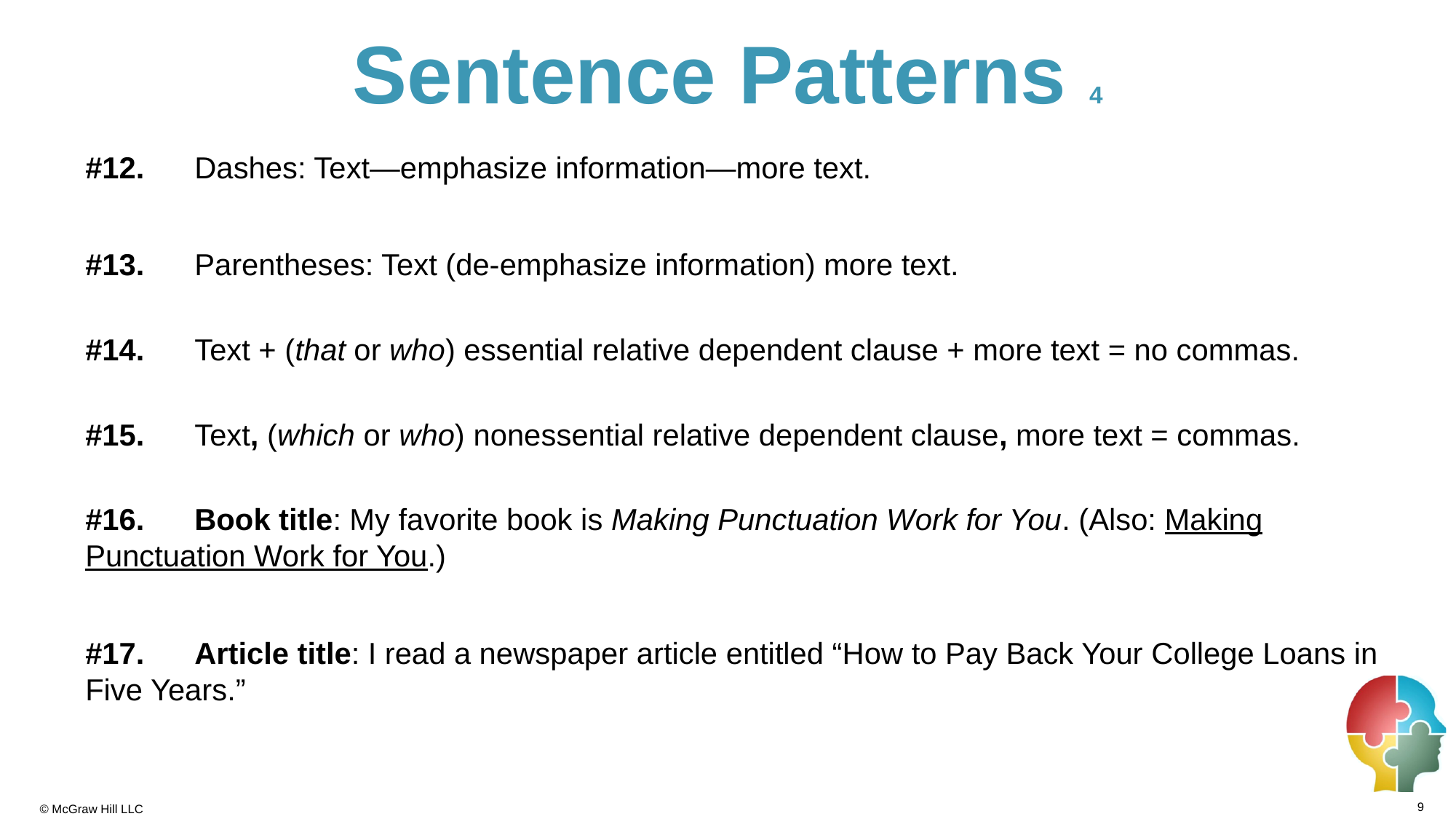

# Sentence Patterns 4
#12.	Dashes: Text—emphasize information—more text.

#13.	Parentheses: Text (de-emphasize information) more text.
#14.	Text + (that or who) essential relative dependent clause + more text = no commas.
#15.	Text, (which or who) nonessential relative dependent clause, more text = commas.

#16.	Book title: My favorite book is Making Punctuation Work for You. (Also: Making Punctuation Work for You.)

#17.	Article title: I read a newspaper article entitled “How to Pay Back Your College Loans in Five Years.”
9